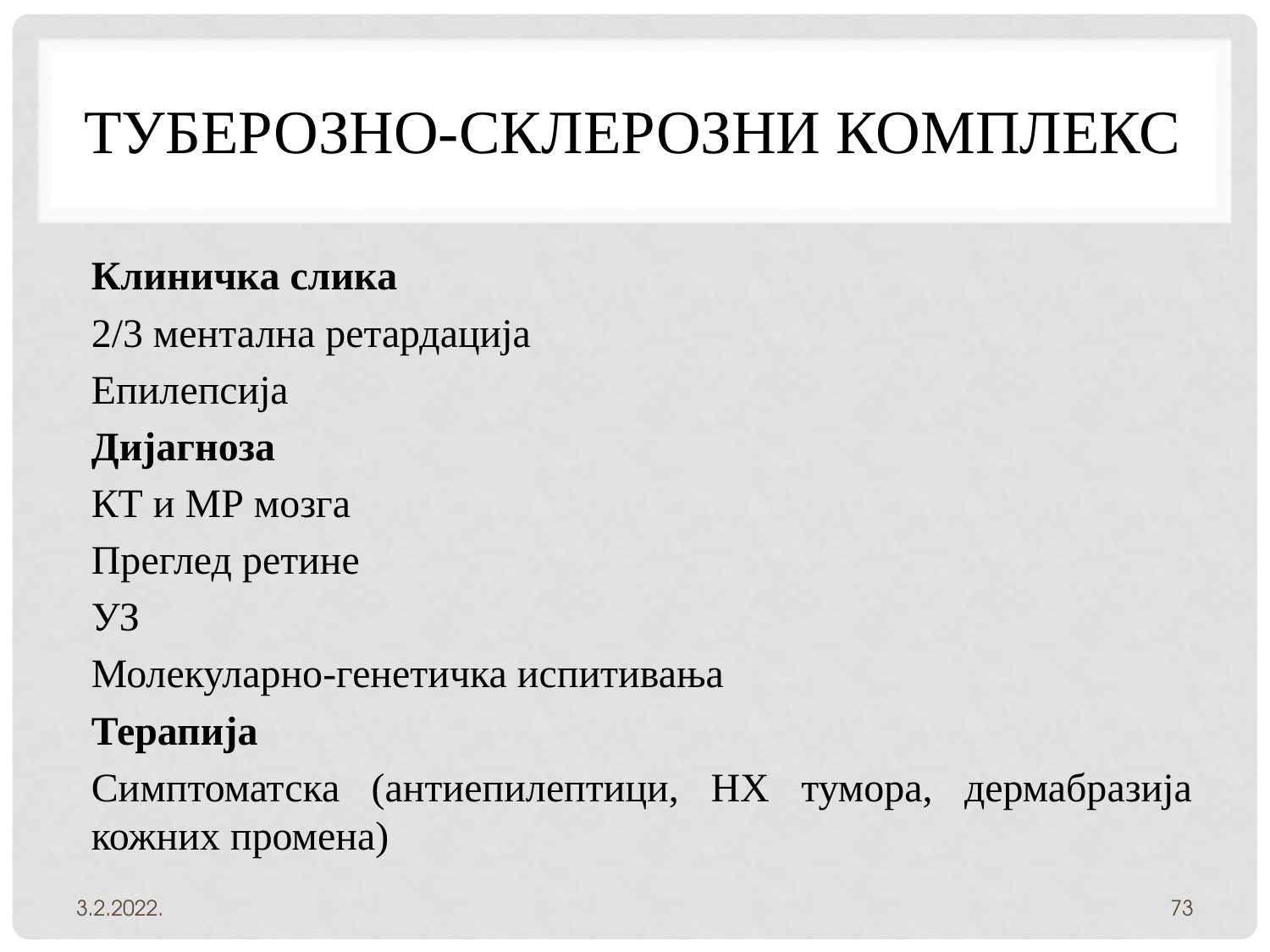

# Туберозно-склерозни комплекс
Клиничка слика
2/3 ментална ретардација
Епилепсија
Дијагноза
КТ и МР мозга
Преглед ретине
УЗ
Молекуларно-генетичка испитивања
Терапија
Симптоматска (антиепилептици, НХ тумора, дермабразија кожних промена)
3.2.2022.
73